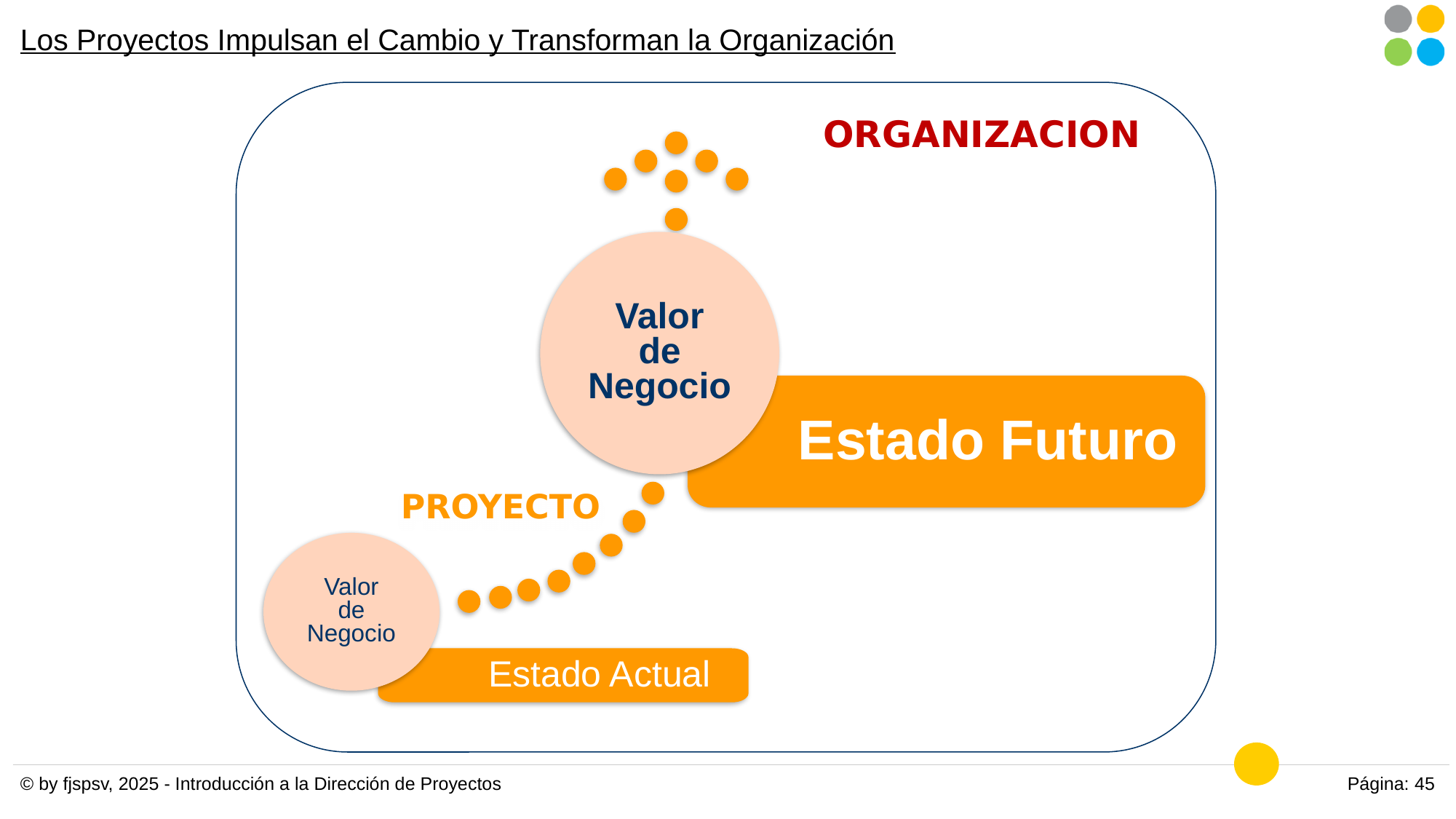

# Los Proyectos Impulsan el Cambio y Transforman la Organización
ORGANIZACION

Valor
de
Negocio
Estado Futuro
PROYECTO

Valor
de
Negocio

Estado Actual
© by fjspsv, 2025 - Introducción a la Dirección de Proyectos
Página: 45